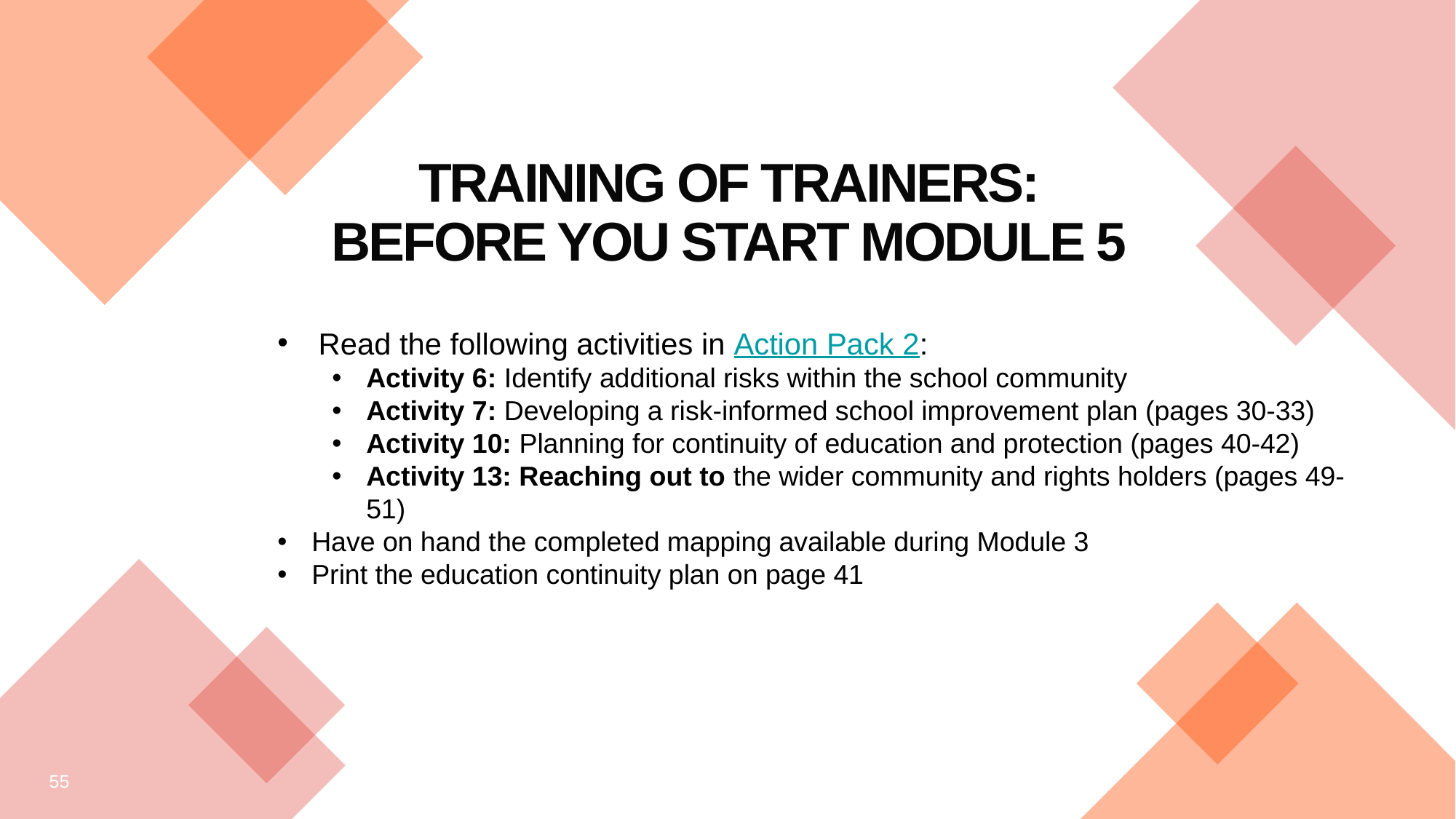

# TRAINING OF TRAINERS: Before you start Module 5

Read the following activities in Action Pack 2:
Activity 6: Identify additional risks within the school community
Activity 7: Developing a risk-informed school improvement plan (pages 30-33)
Activity 10: Planning for continuity of education and protection (pages 40-42)
Activity 13: Reaching out to the wider community and rights holders (pages 49-51)
Have on hand the completed mapping available during Module 3
Print the education continuity plan on page 41

55